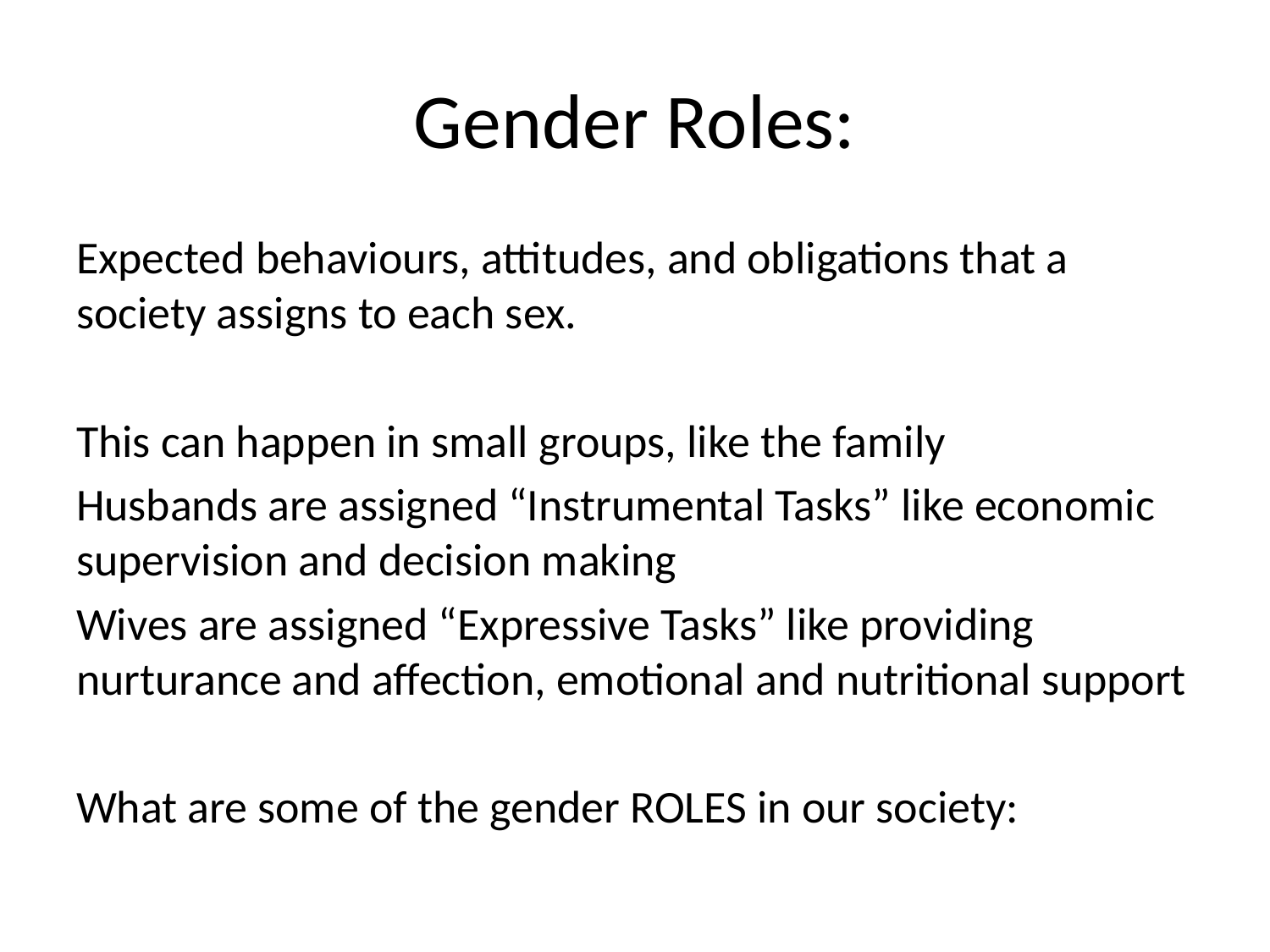

# Gender Roles:
Expected behaviours, attitudes, and obligations that a society assigns to each sex.

This can happen in small groups, like the family
Husbands are assigned “Instrumental Tasks” like economic supervision and decision making
Wives are assigned “Expressive Tasks” like providing nurturance and affection, emotional and nutritional support

What are some of the gender ROLES in our society: